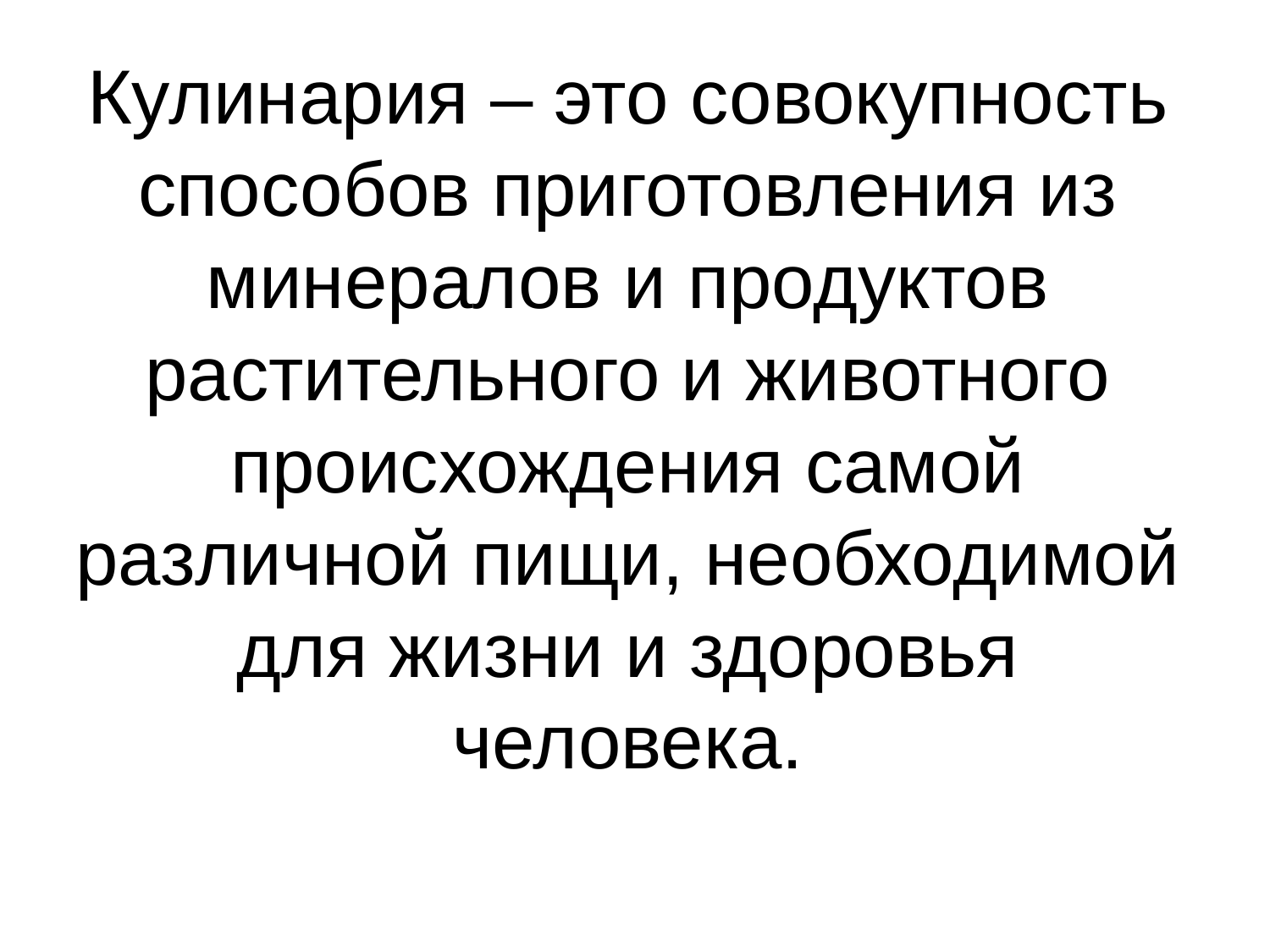

# Кулинария – это совокупность способов приготовления из минералов и продуктов растительного и животного происхождения самой различной пищи, необходимой для жизни и здоровья человека.